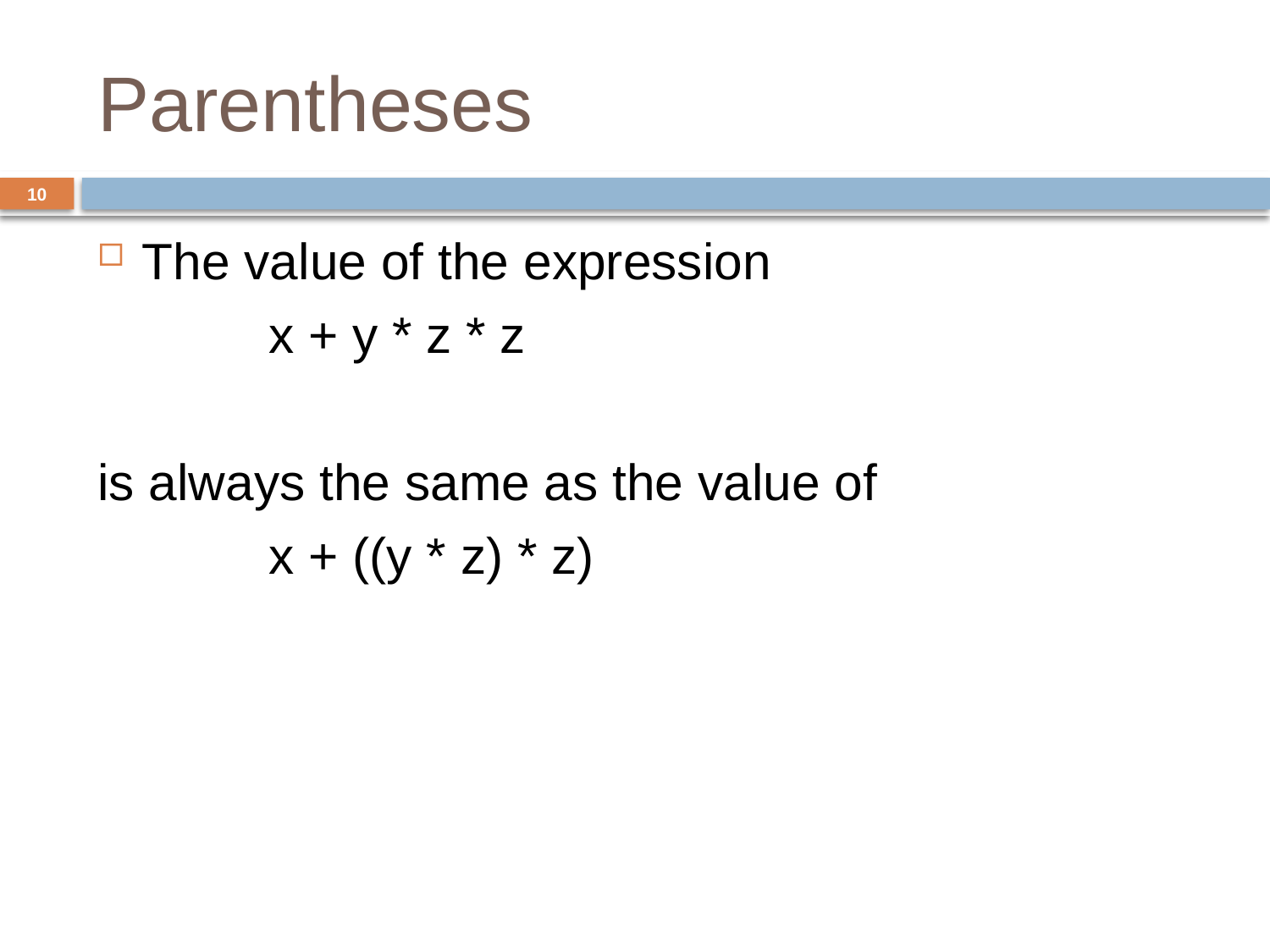

# Parentheses
10
The value of the expression
		x + y * z * z

is always the same as the value of
		x + ((y * z) * z)